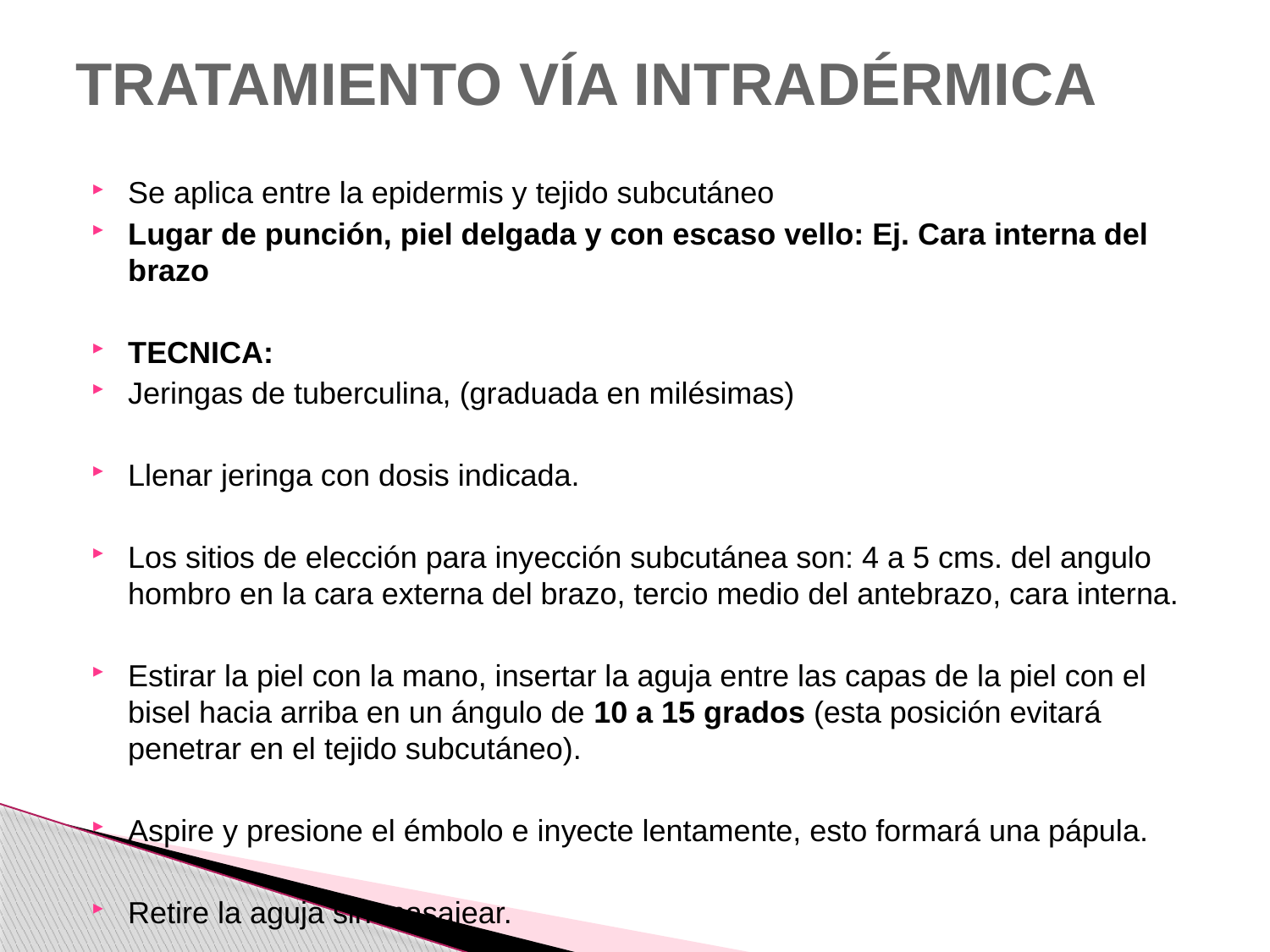

# TRATAMIENTO VÍA INTRADÉRMICA

Se aplica entre la epidermis y tejido subcutáneo
Lugar de punción, piel delgada y con escaso vello: Ej. Cara interna del brazo

TECNICA:
Jeringas de tuberculina, (graduada en milésimas)

Llenar jeringa con dosis indicada.

Los sitios de elección para inyección subcutánea son: 4 a 5 cms. del angulo hombro en la cara externa del brazo, tercio medio del antebrazo, cara interna.

Estirar la piel con la mano, insertar la aguja entre las capas de la piel con el bisel hacia arriba en un ángulo de 10 a 15 grados (esta posición evitará penetrar en el tejido subcutáneo).

Aspire y presione el émbolo e inyecte lentamente, esto formará una pápula.

Retire la aguja sin masajear.